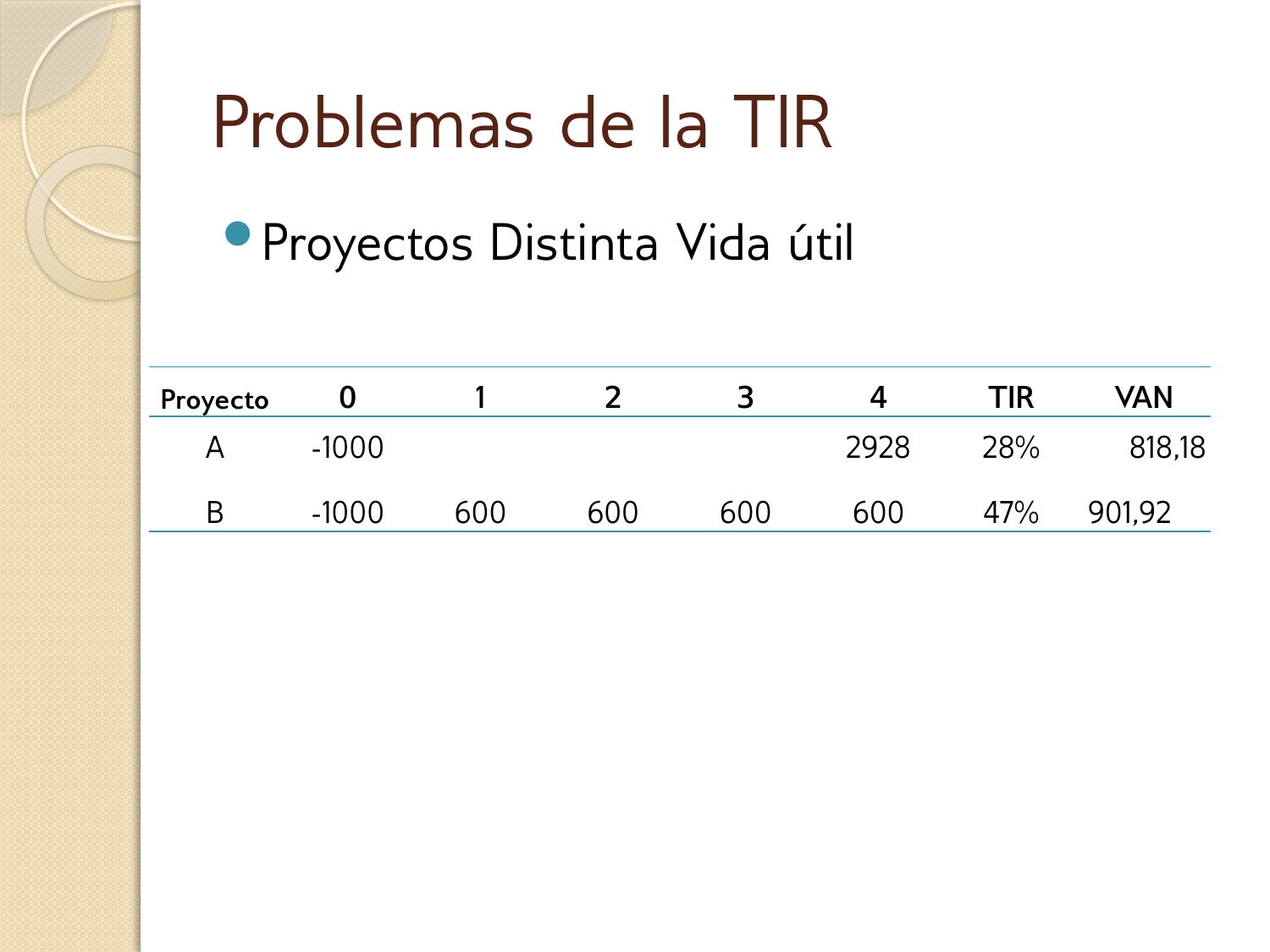

# Problemas de la TIR
Proyectos Distinta Vida útil

| Proyecto | 0 | 1 | 2 | 3 | 4 | TIR | VAN |
| --- | --- | --- | --- | --- | --- | --- | --- |
| A | -1000 |  |  |  | 2928 | 28% | 818,18 |
| B | -1000 | 600 | 600 | 600 | 600 | 47% | 901,92 |